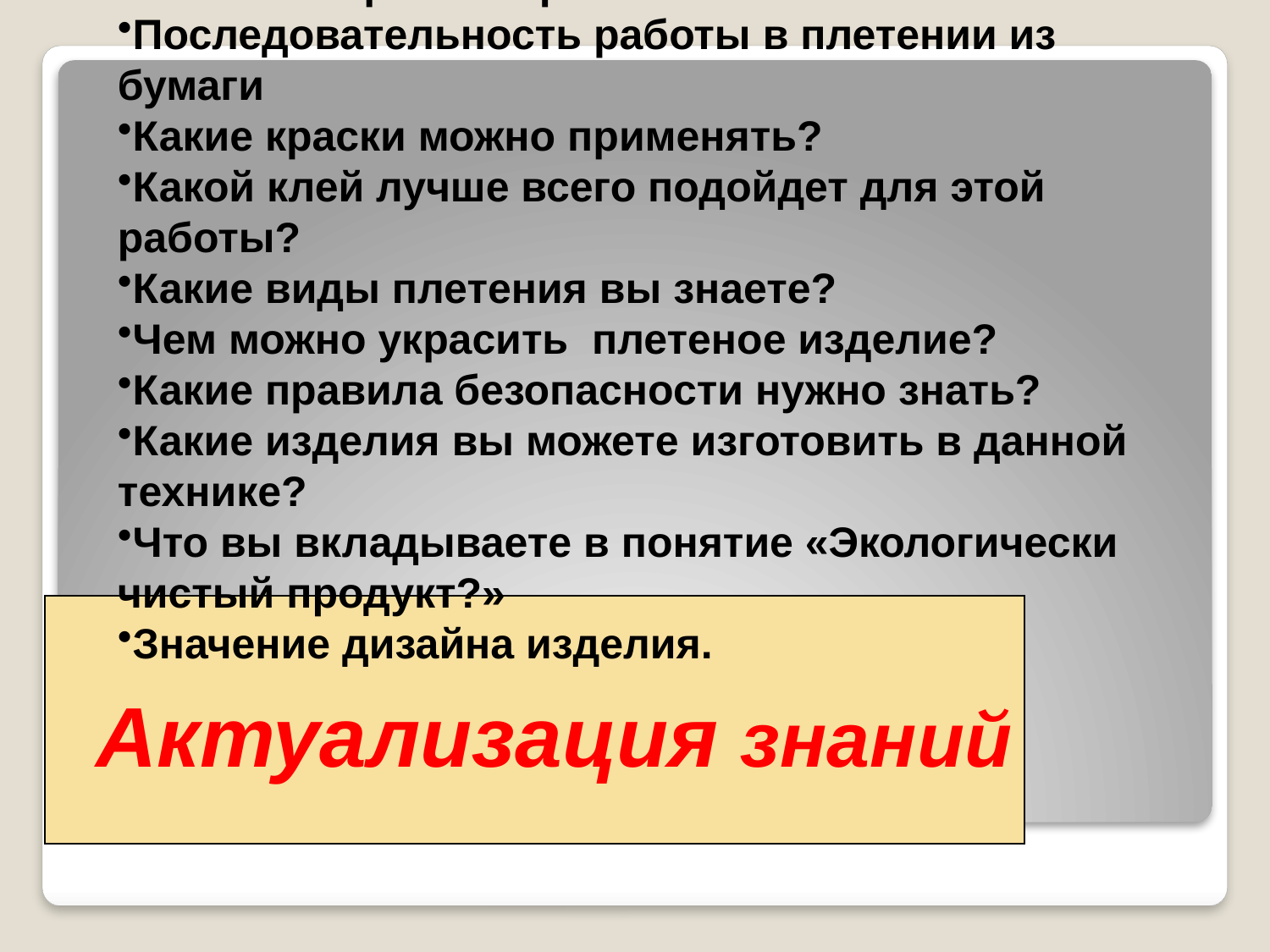

Какие материалы применяются в плетении?
Последовательность работы в плетении из бумаги
Какие краски можно применять?
Какой клей лучше всего подойдет для этой работы?
Какие виды плетения вы знаете?
Чем можно украсить  плетеное изделие?
Какие правила безопасности нужно знать?
Какие изделия вы можете изготовить в данной технике?
Что вы вкладываете в понятие «Экологически чистый продукт?»
Значение дизайна изделия.
| Актуализация знаний |
| --- |
#